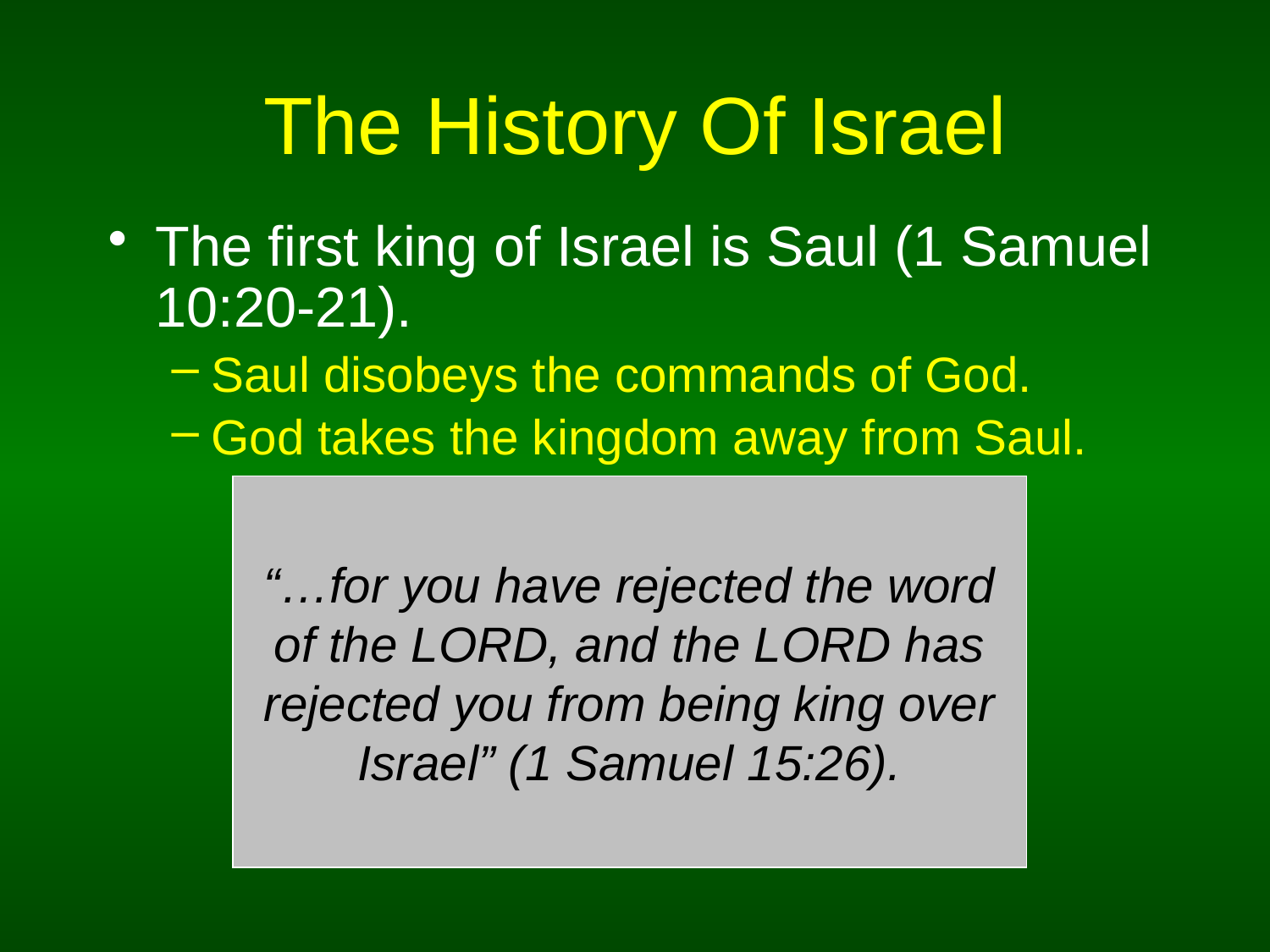

# The History Of Israel
The first king of Israel is Saul (1 Samuel 10:20-21).
Saul disobeys the commands of God.
God takes the kingdom away from Saul.
“…for you have rejected the word of the LORD, and the LORD has rejected you from being king over Israel” (1 Samuel 15:26).